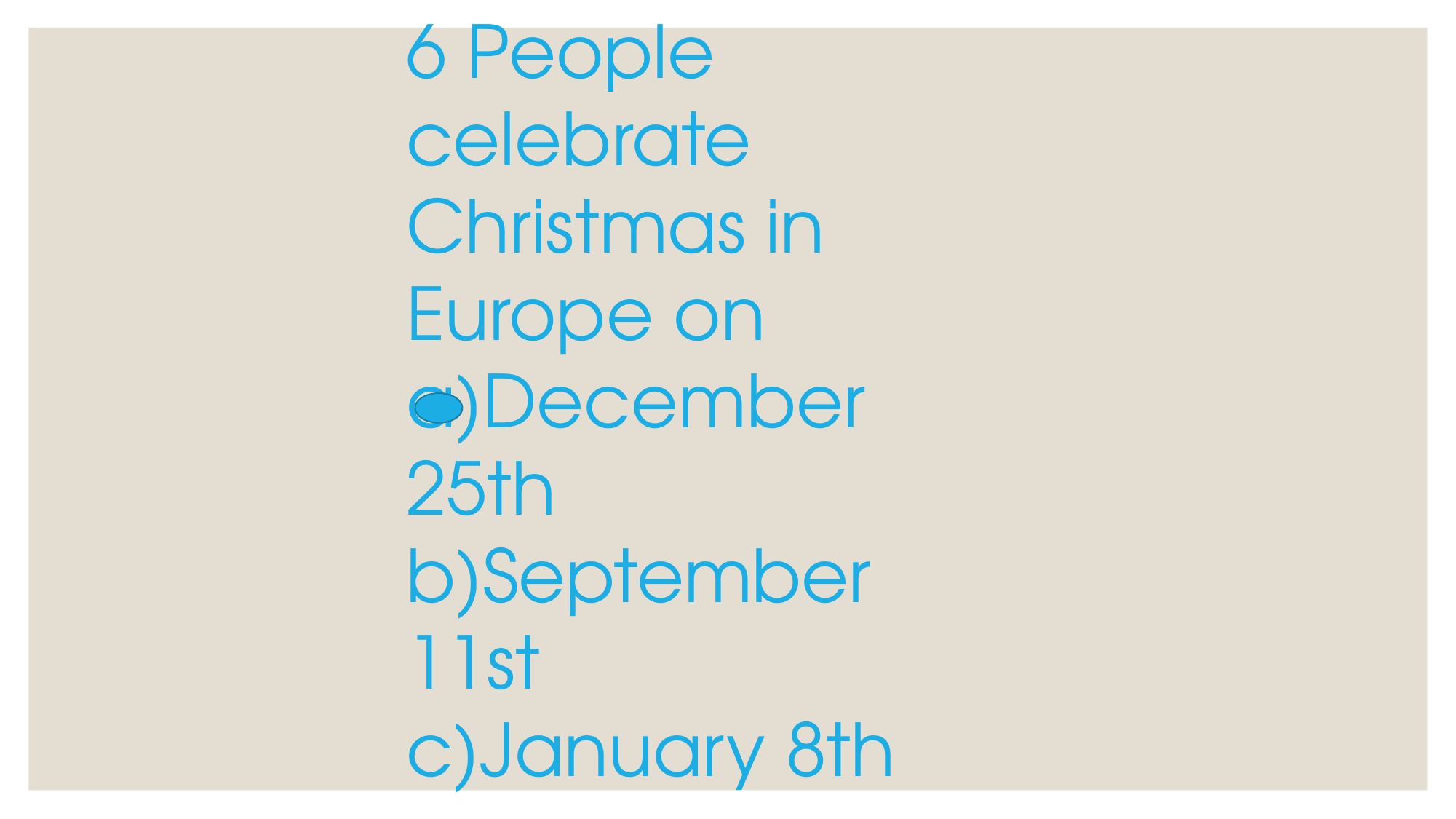

6 People celebrate Christmas in Europe on
a)December 25th
b)September 11st
c)January 8th